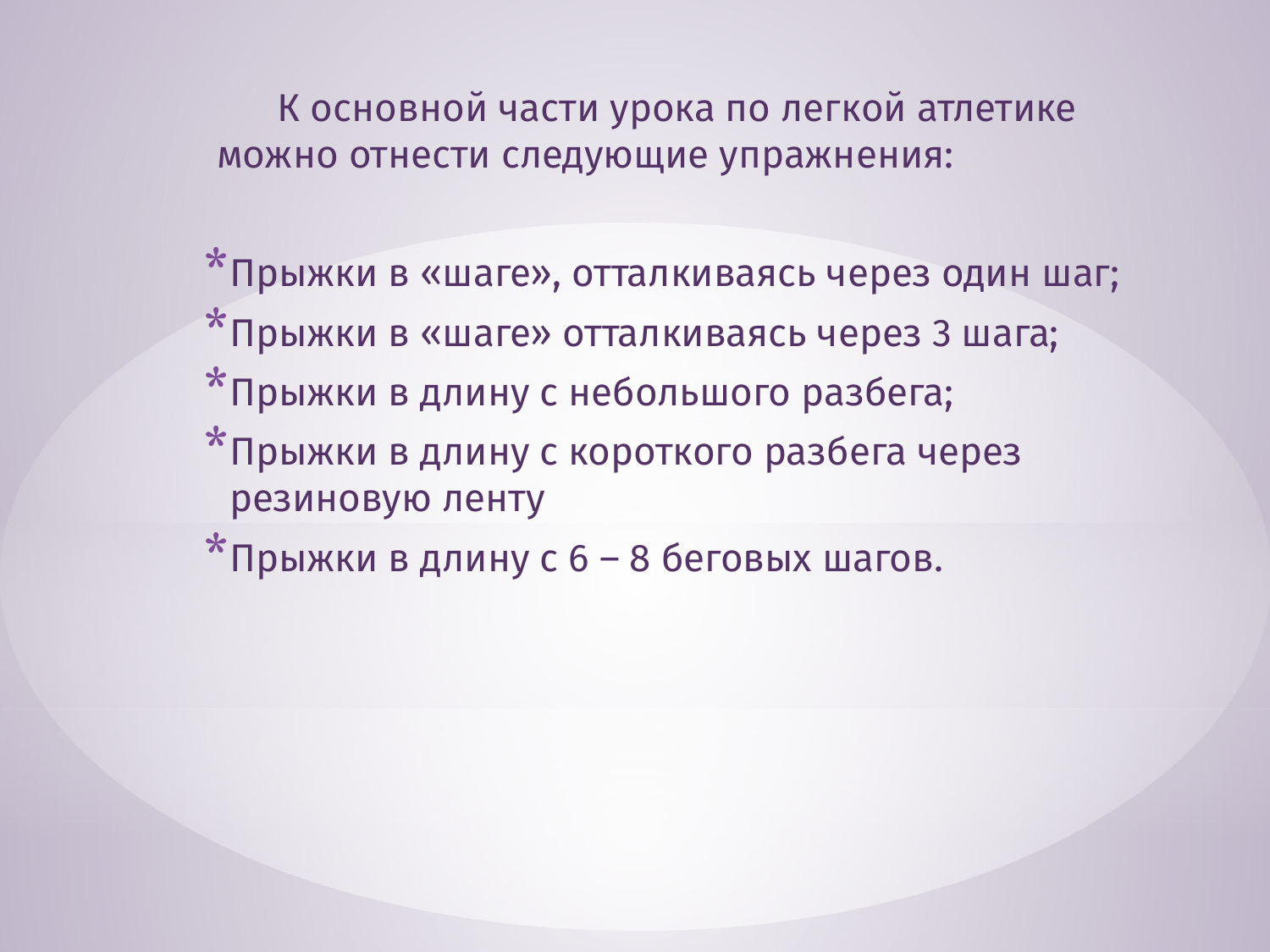

К основной части урока по легкой атлетике можно отнести следующие упражнения:

Прыжки в «шаге», отталкиваясь через один шаг;
Прыжки в «шаге» отталкиваясь через 3 шага;
Прыжки в длину с небольшого разбега;
Прыжки в длину с короткого разбега через резиновую ленту
Прыжки в длину с 6 – 8 беговых шагов.

#